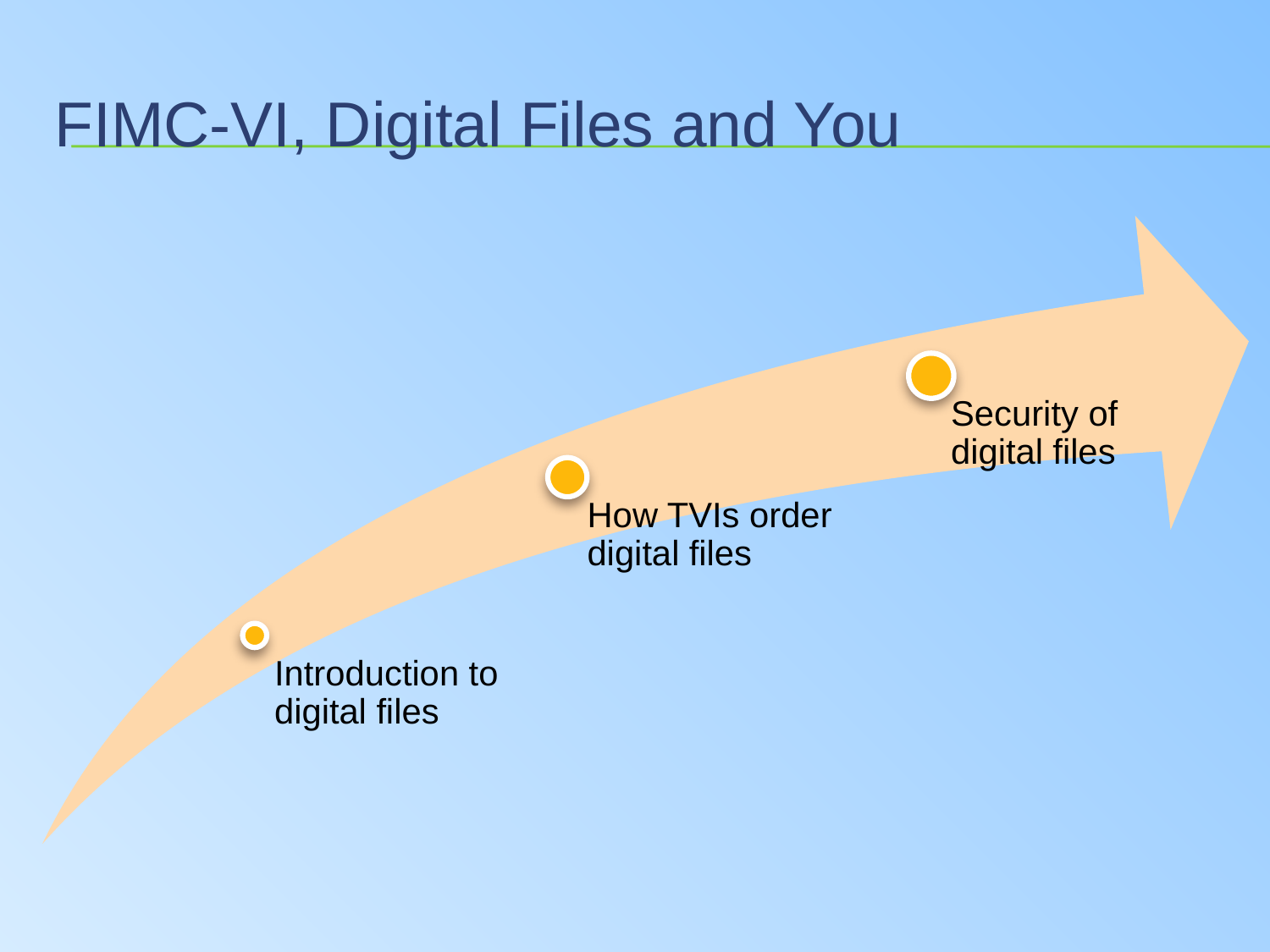

# FIMC-VI, Digital Files and You
Introduction to digital files
How TVIs order digital files
Security of digital files